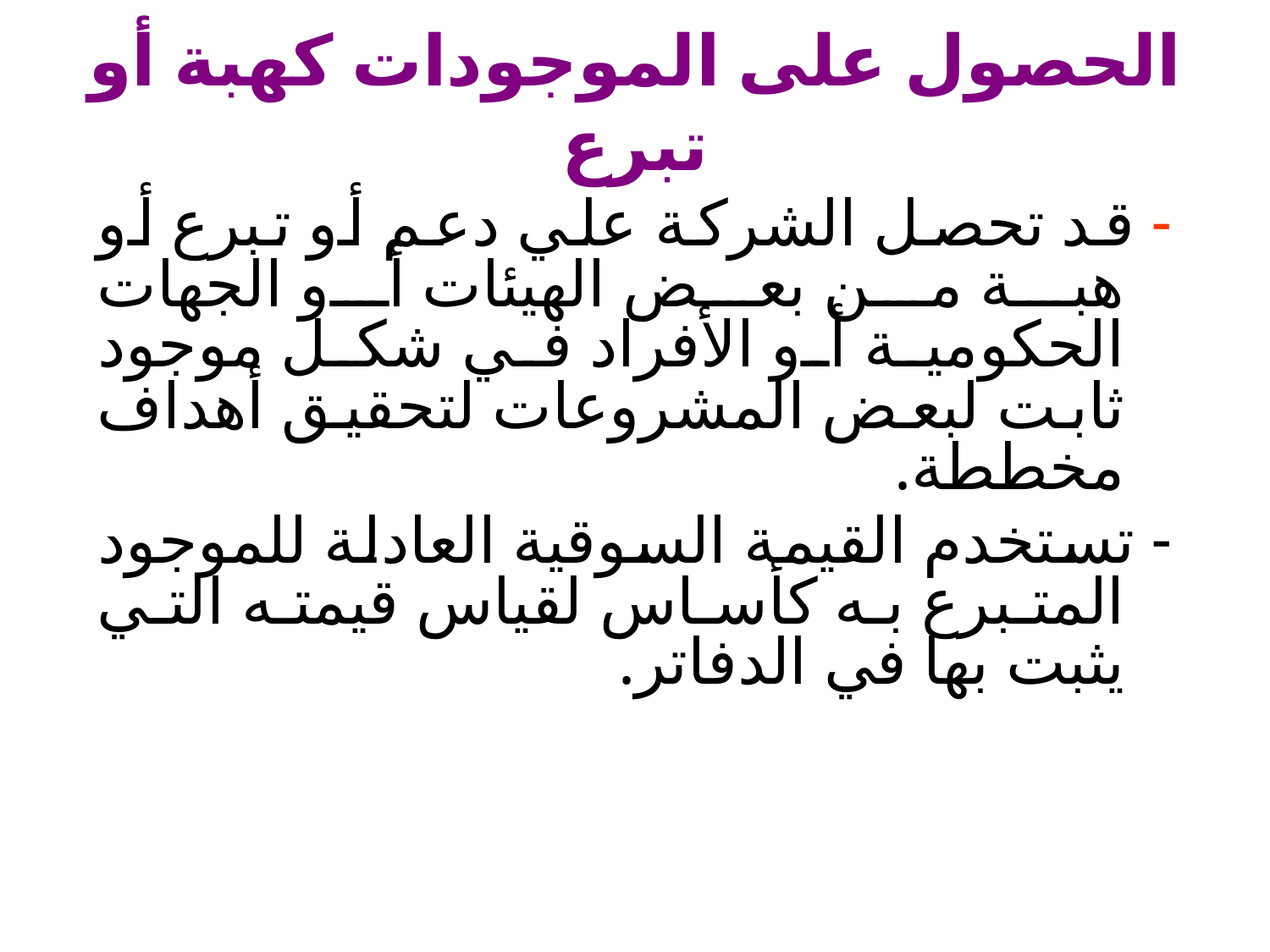

# الحصول على الموجودات كهبة أو تبرع
- قد تحصل الشركة علي دعم أو تبرع أو هبة من بعض الهيئات أو الجهات الحكومية أو الأفراد في شكل موجود ثابت لبعض المشروعات لتحقيق أهداف مخططة.
- تستخدم القيمة السوقية العادلة للموجود المتبرع به كأساس لقياس قيمته التي يثبت بها في الدفاتر.